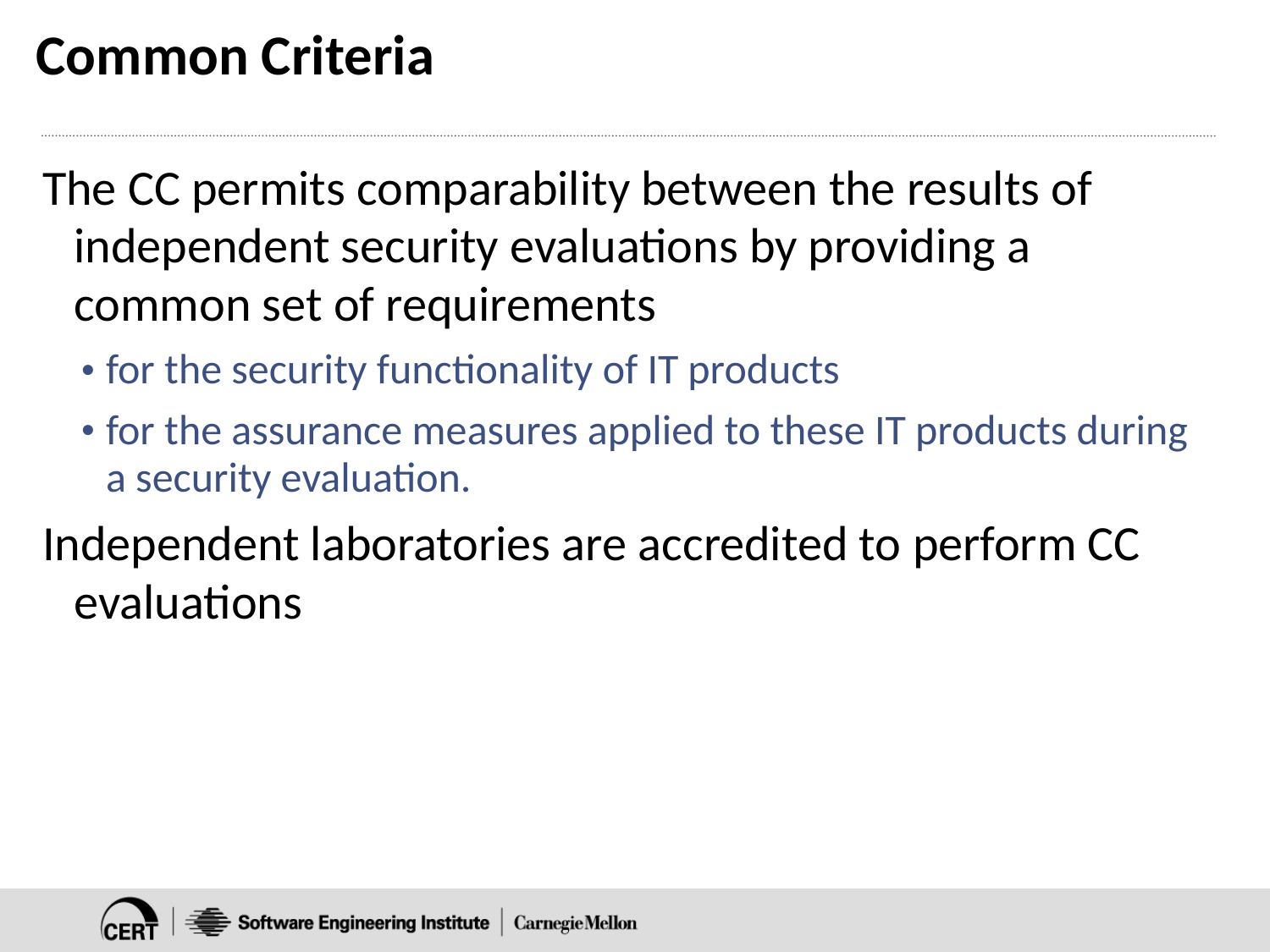

# Common Criteria
The CC permits comparability between the results of independent security evaluations by providing a common set of requirements
for the security functionality of IT products
for the assurance measures applied to these IT products during a security evaluation.
Independent laboratories are accredited to perform CC evaluations